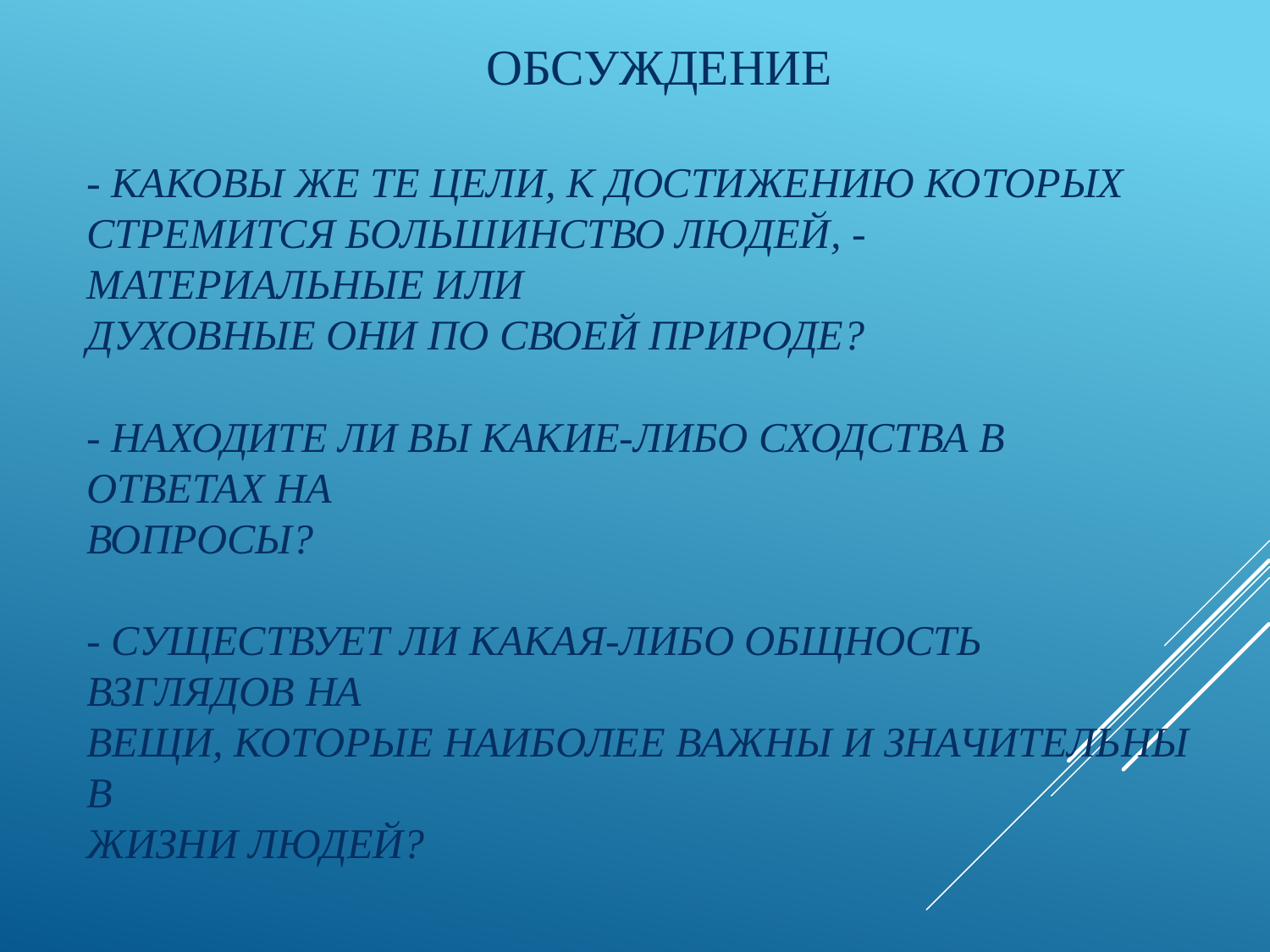

# Обсуждение - Каковы же те цели, к достижению которых стремится большинство людей, - материальные или духовные они по своей природе? - Находите ли вы какие-либо сходства в ответах на вопросы? - Существует ли какая-либо общность взглядов на вещи, которые наиболее важны и значительны в жизни людей?